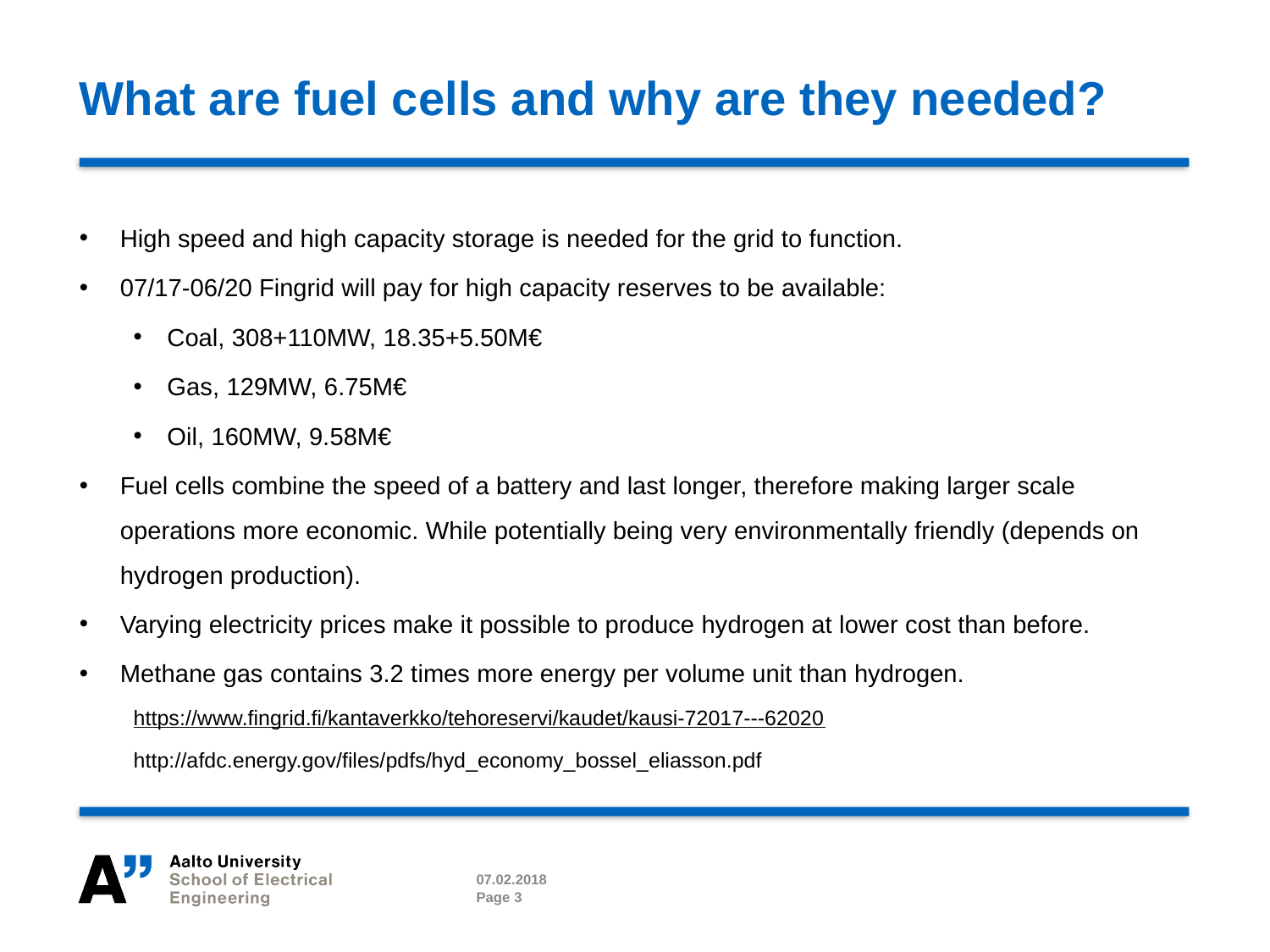

# What are fuel cells and why are they needed?
High speed and high capacity storage is needed for the grid to function.
07/17-06/20 Fingrid will pay for high capacity reserves to be available:
Coal, 308+110MW, 18.35+5.50M€
Gas, 129MW, 6.75M€
Oil, 160MW, 9.58M€
Fuel cells combine the speed of a battery and last longer, therefore making larger scale operations more economic. While potentially being very environmentally friendly (depends on hydrogen production).
Varying electricity prices make it possible to produce hydrogen at lower cost than before.
Methane gas contains 3.2 times more energy per volume unit than hydrogen.
https://www.fingrid.fi/kantaverkko/tehoreservi/kaudet/kausi-72017---62020
http://afdc.energy.gov/files/pdfs/hyd_economy_bossel_eliasson.pdf

07.02.2018
Page 3